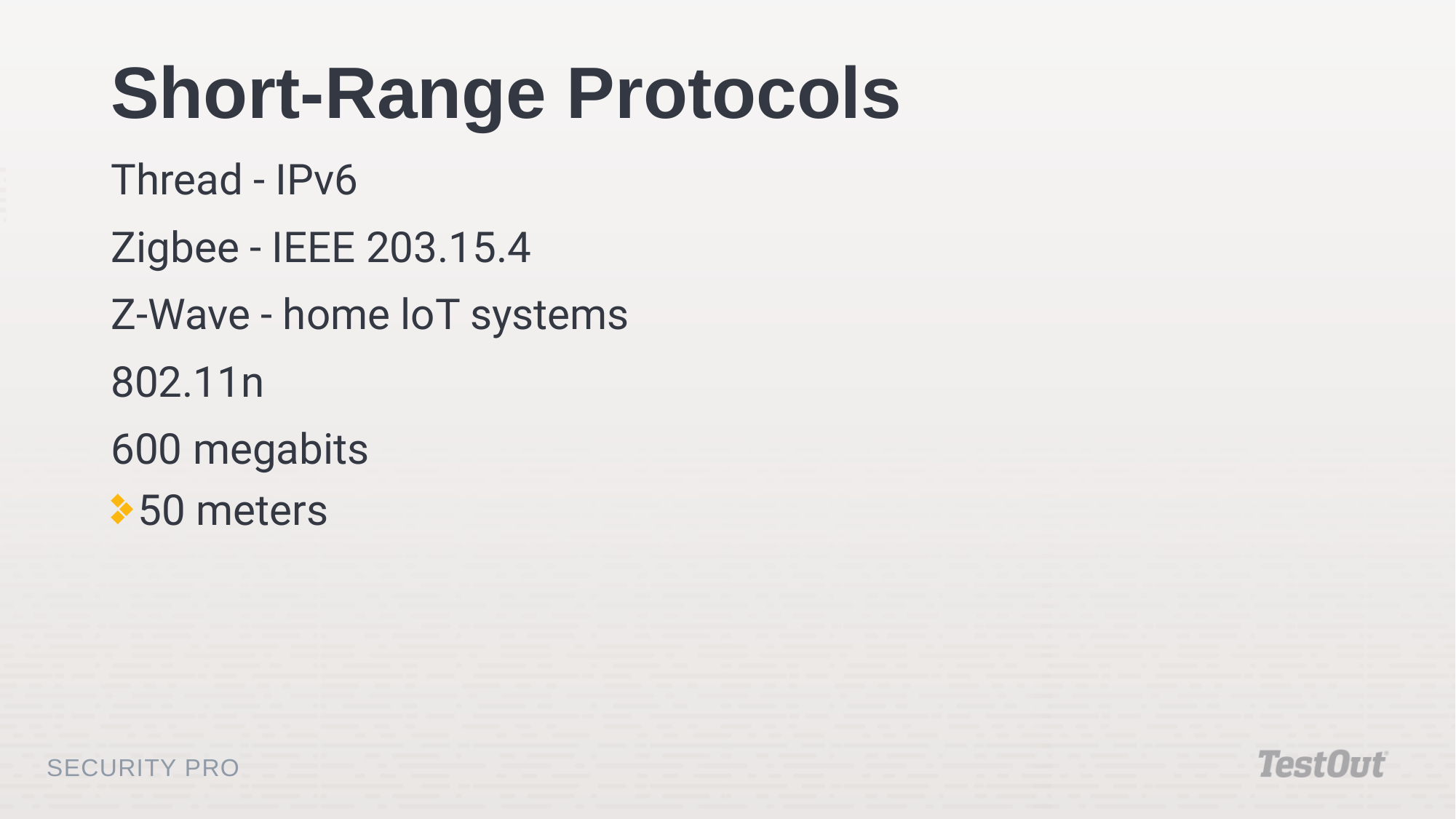

# Short-Range Protocols
Thread - IPv6
Zigbee - IEEE 203.15.4
Z-Wave - home loT systems
802.11n
600 megabits
50 meters
Security Pro